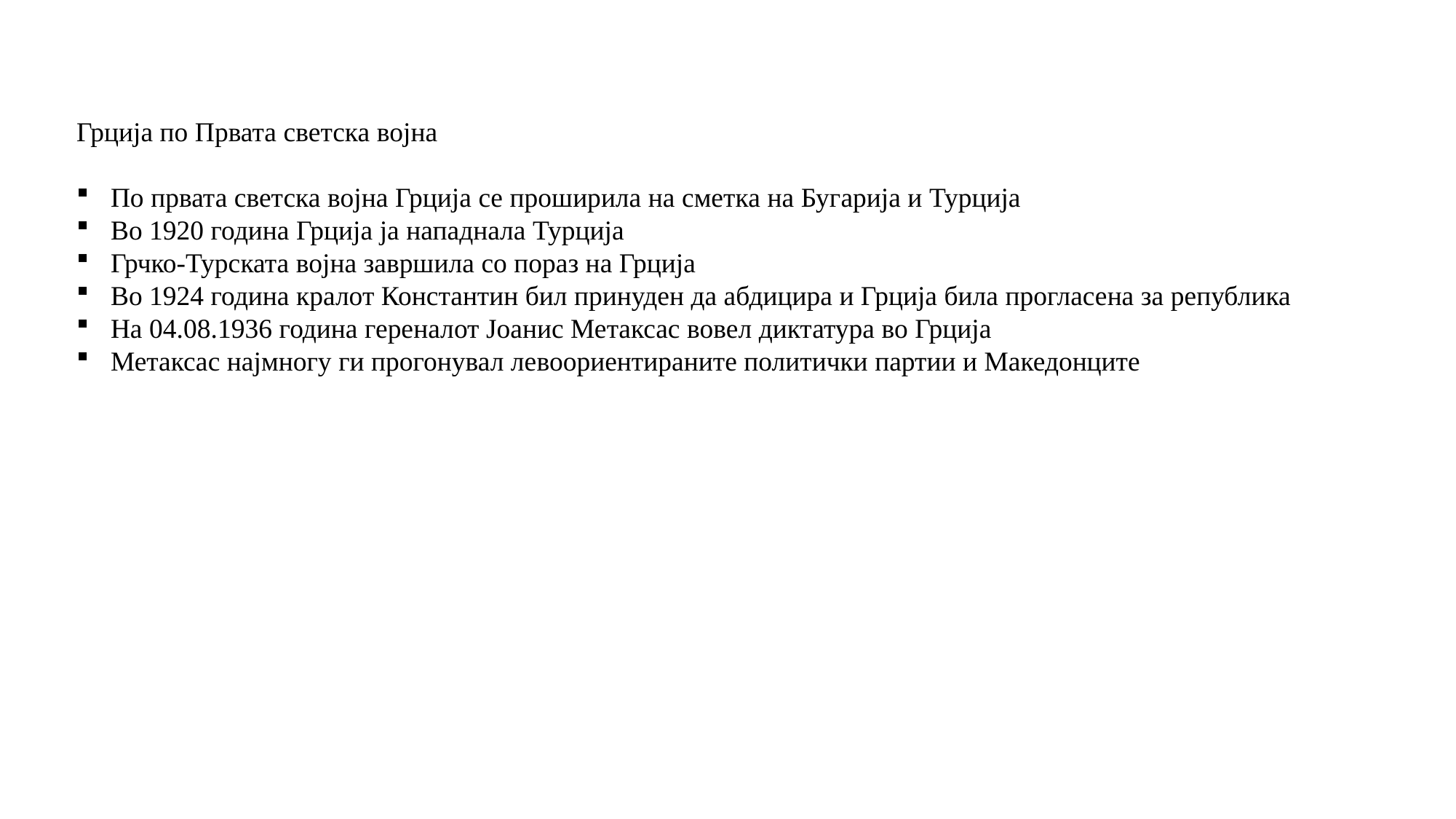

Грција по Првата светска војна

По првата светска војна Грција се проширила на сметка на Бугарија и Турција
Во 1920 година Грција ја нападнала Турција
Грчко-Турската војна завршила со пораз на Грција
Во 1924 година кралот Константин бил принуден да абдицира и Грција била прогласена за република
На 04.08.1936 година гереналот Јоанис Метаксас вовел диктатура во Грција
Метаксас најмногу ги прогонувал левоориентираните политички партии и Македонците